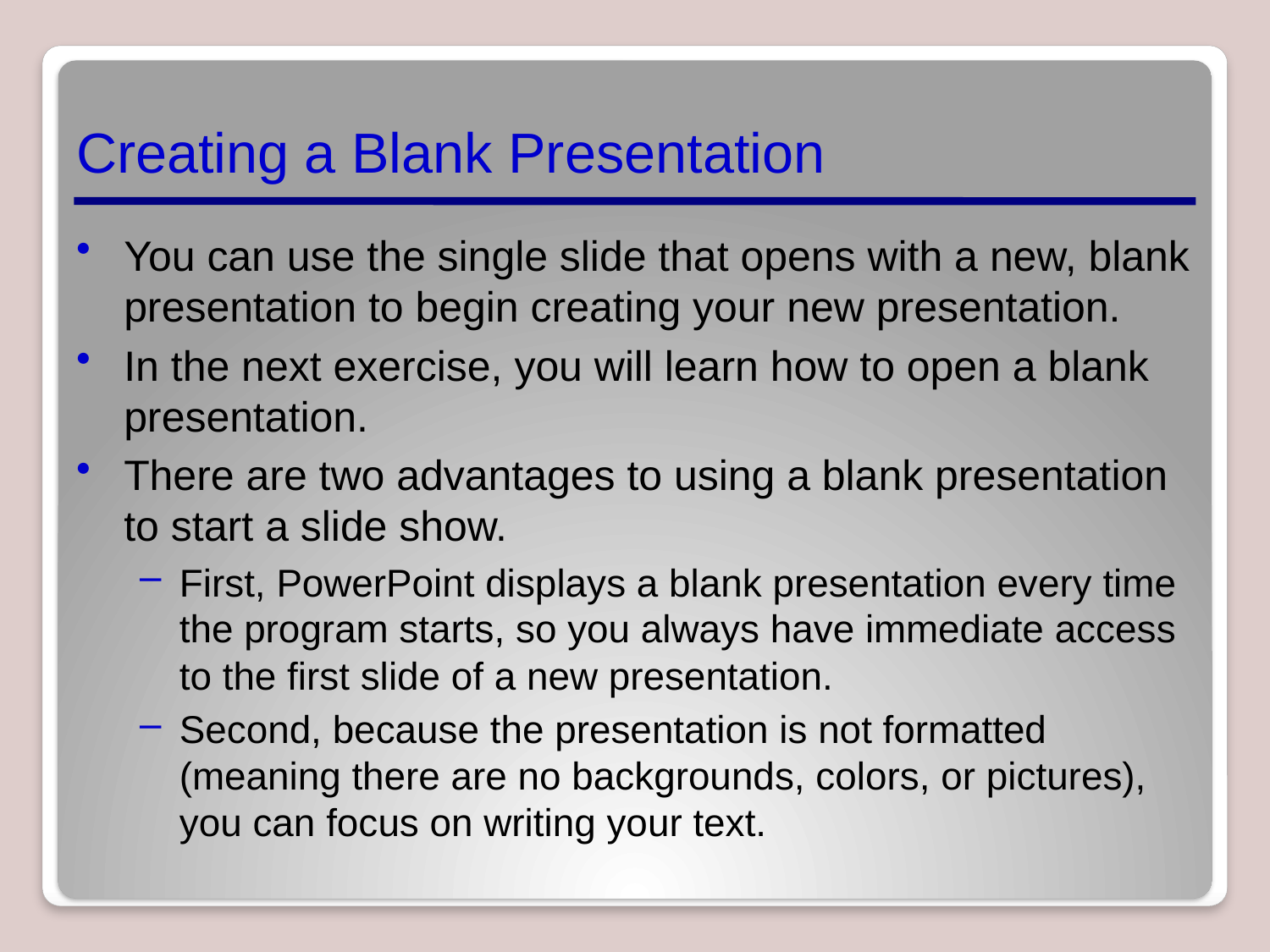

# Creating a Blank Presentation
You can use the single slide that opens with a new, blank presentation to begin creating your new presentation.
In the next exercise, you will learn how to open a blank presentation.
There are two advantages to using a blank presentation to start a slide show.
First, PowerPoint displays a blank presentation every time the program starts, so you always have immediate access to the first slide of a new presentation.
Second, because the presentation is not formatted (meaning there are no backgrounds, colors, or pictures), you can focus on writing your text.